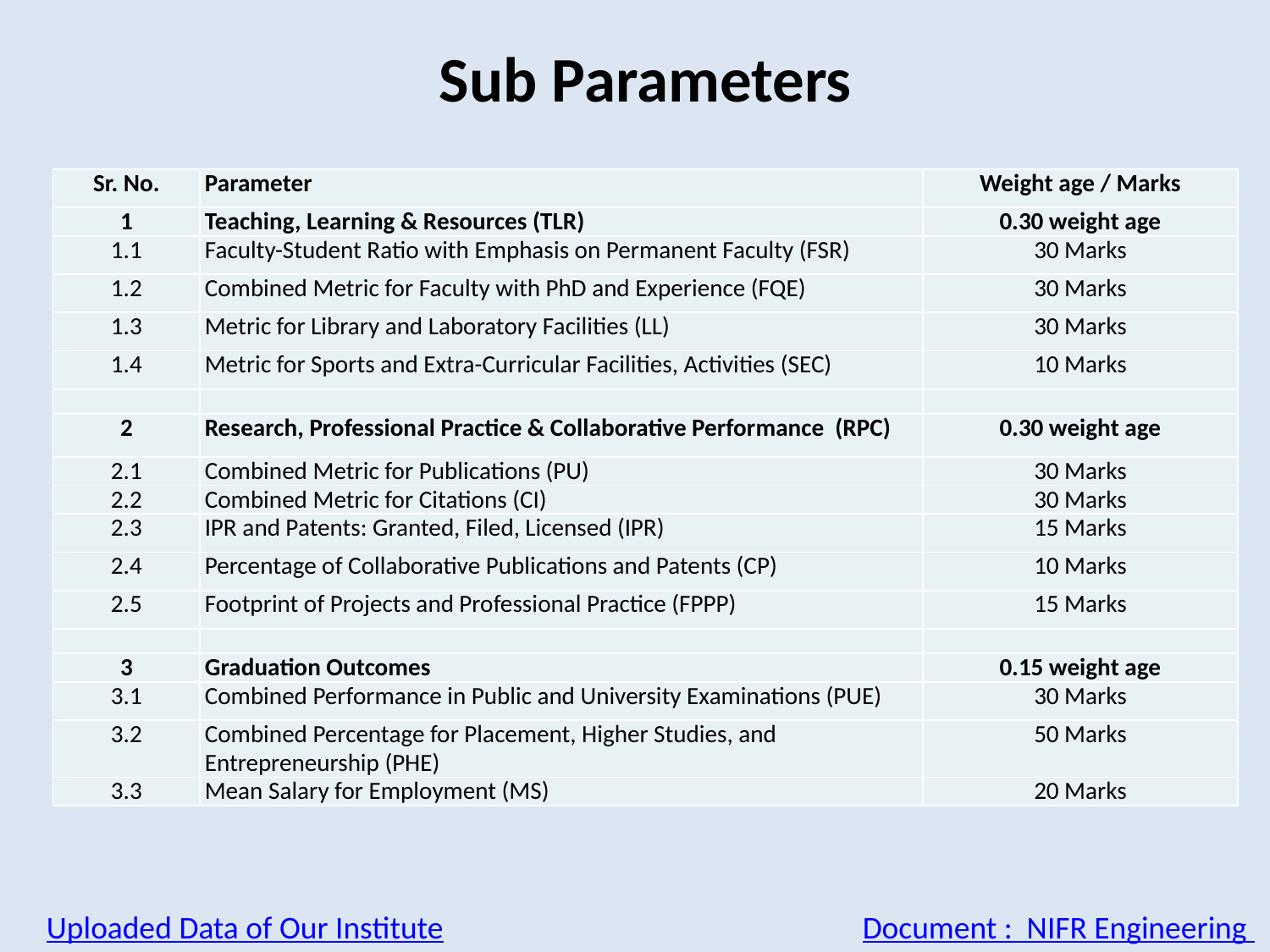

# Sub Parameters
| Sr. No. | Parameter | Weight age / Marks |
| --- | --- | --- |
| 1 | Teaching, Learning & Resources (TLR) | 0.30 weight age |
| 1.1 | Faculty-Student Ratio with Emphasis on Permanent Faculty (FSR) | 30 Marks |
| 1.2 | Combined Metric for Faculty with PhD and Experience (FQE) | 30 Marks |
| 1.3 | Metric for Library and Laboratory Facilities (LL) | 30 Marks |
| 1.4 | Metric for Sports and Extra-Curricular Facilities, Activities (SEC) | 10 Marks |
|  |  |  |
| 2 | Research, Professional Practice & Collaborative Performance (RPC) | 0.30 weight age |
| 2.1 | Combined Metric for Publications (PU) | 30 Marks |
| 2.2 | Combined Metric for Citations (CI) | 30 Marks |
| 2.3 | IPR and Patents: Granted, Filed, Licensed (IPR) | 15 Marks |
| 2.4 | Percentage of Collaborative Publications and Patents (CP) | 10 Marks |
| 2.5 | Footprint of Projects and Professional Practice (FPPP) | 15 Marks |
|  |  |  |
| 3 | Graduation Outcomes | 0.15 weight age |
| 3.1 | Combined Performance in Public and University Examinations (PUE) | 30 Marks |
| 3.2 | Combined Percentage for Placement, Higher Studies, and Entrepreneurship (PHE) | 50 Marks |
| 3.3 | Mean Salary for Employment (MS) | 20 Marks |
Uploaded Data of Our Institute
Document :  NIFR Engineering